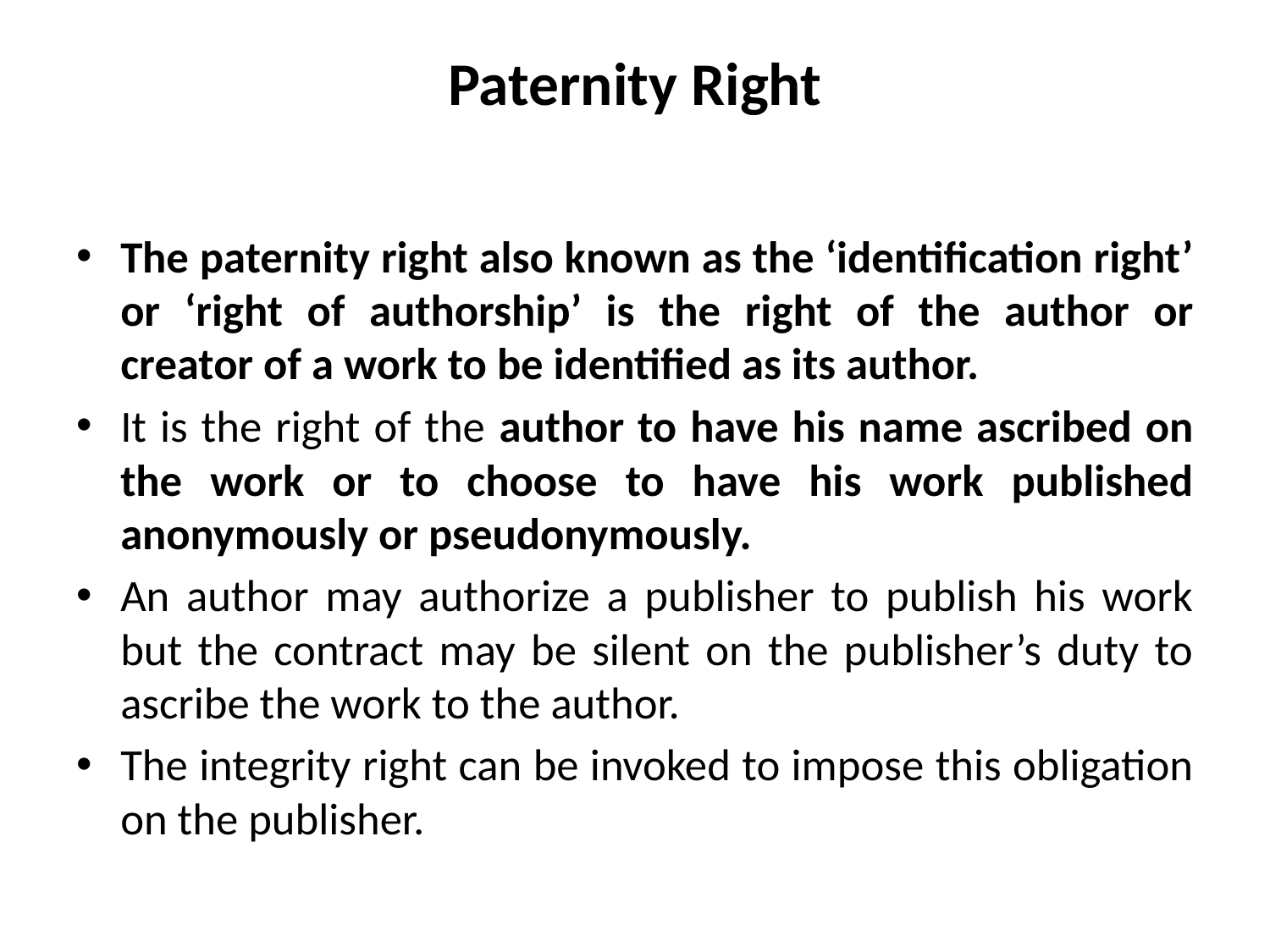

# Paternity Right
The paternity right also known as the ‘identification right’ or ‘right of authorship’ is the right of the author or creator of a work to be identified as its author.
It is the right of the author to have his name ascribed on the work or to choose to have his work published anonymously or pseudonymously.
An author may authorize a publisher to publish his work but the contract may be silent on the publisher’s duty to ascribe the work to the author.
The integrity right can be invoked to impose this obligation on the publisher.